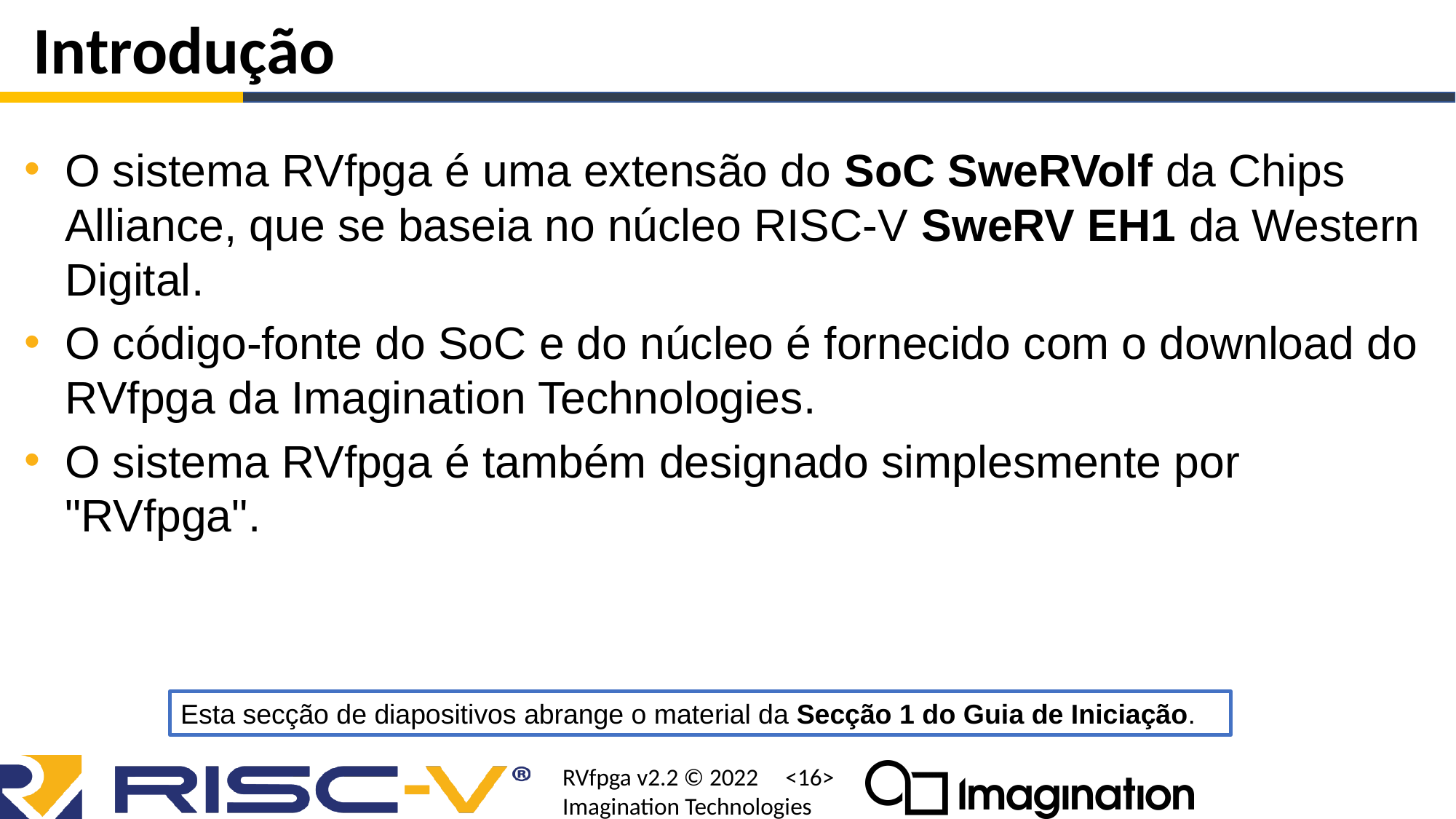

# Introdução
O sistema RVfpga é uma extensão do SoC SweRVolf da Chips Alliance, que se baseia no núcleo RISC-V SweRV EH1 da Western Digital.
O código-fonte do SoC e do núcleo é fornecido com o download do RVfpga da Imagination Technologies.
O sistema RVfpga é também designado simplesmente por "RVfpga".
Esta secção de diapositivos abrange o material da Secção 1 do Guia de Iniciação.